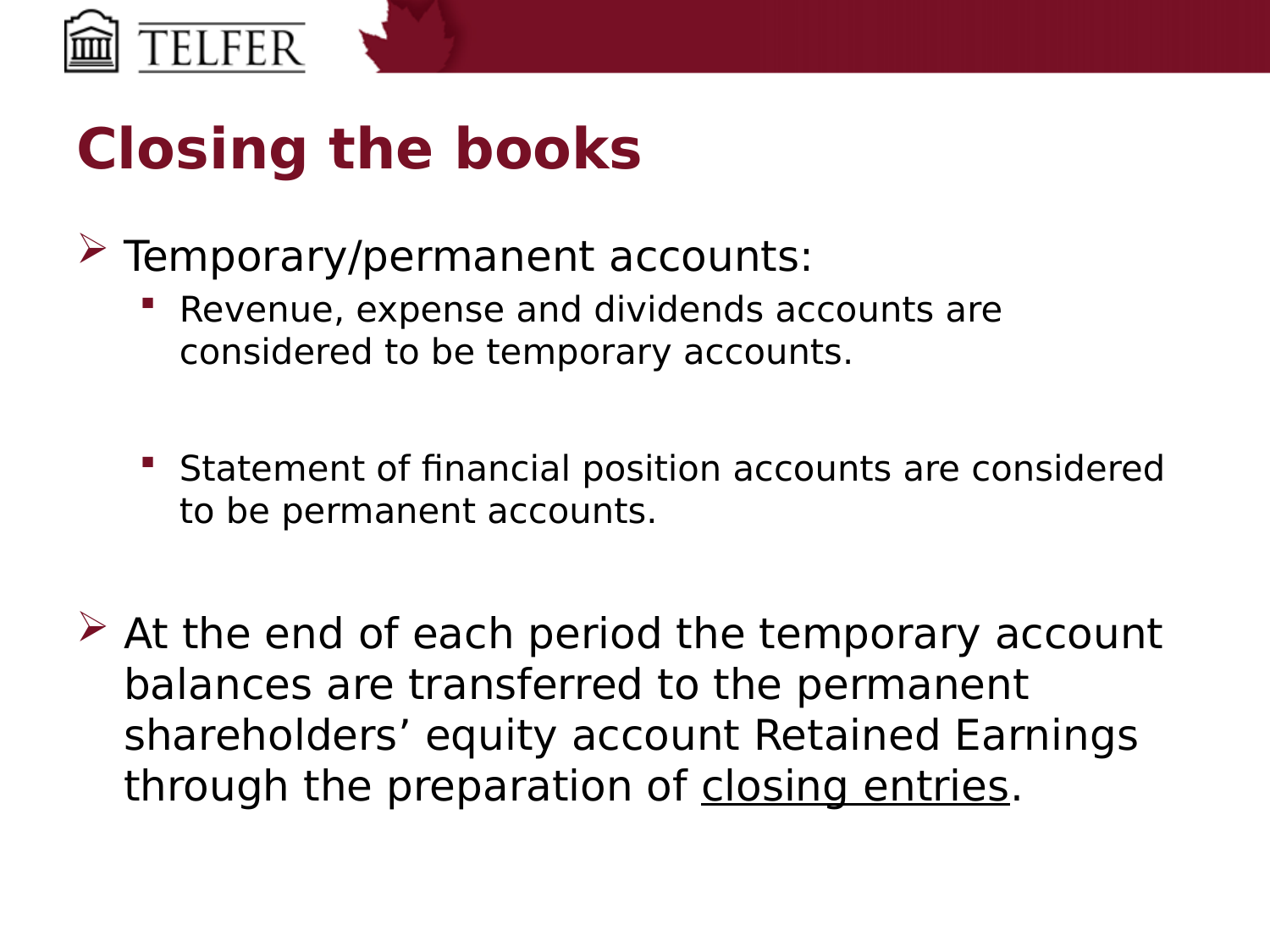

# Closing the books
Temporary/permanent accounts:
Revenue, expense and dividends accounts are considered to be temporary accounts.

Statement of financial position accounts are considered to be permanent accounts.

At the end of each period the temporary account balances are transferred to the permanent shareholders’ equity account Retained Earnings through the preparation of closing entries.